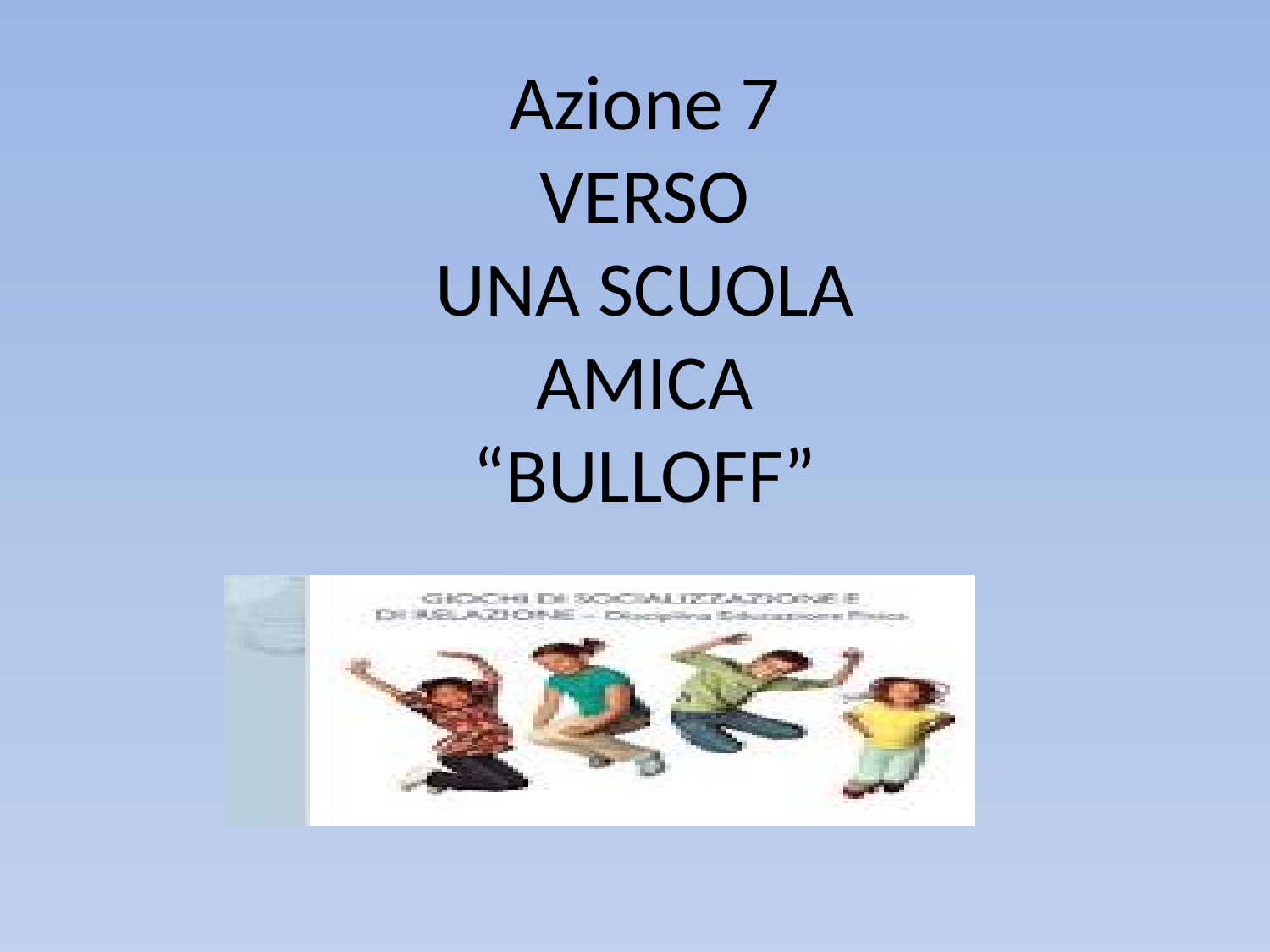

Azione 7
VERSO
UNA SCUOLA
AMICA
“BULLOFF”